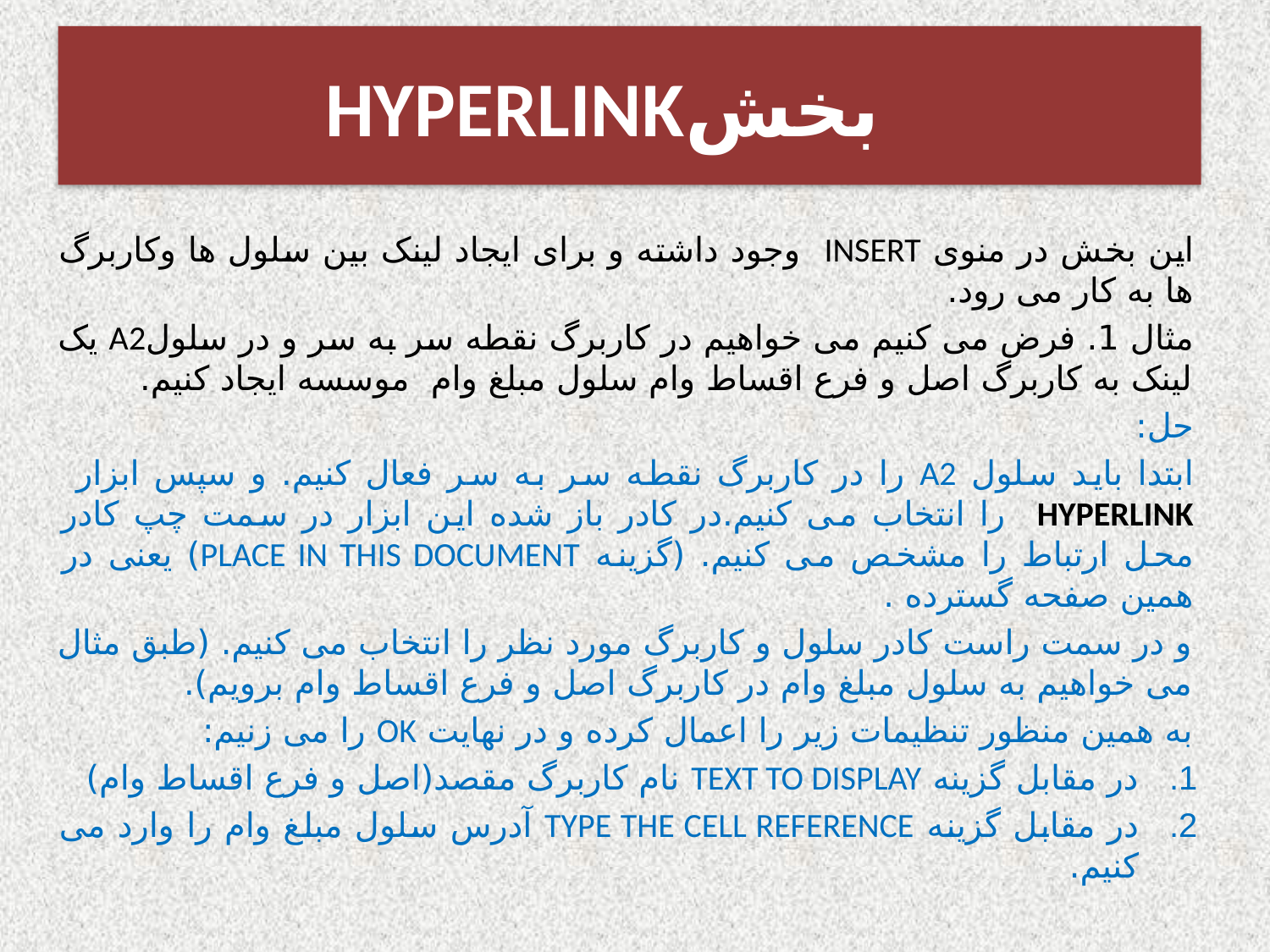

# HYPERLINKبخش
این بخش در منوی INSERT  وجود داشته و برای ایجاد لینک بین سلول ها وکاربرگ ها به کار می رود.
مثال 1. فرض می کنیم می خواهیم در کاربرگ نقطه سر به سر و در سلولA2 یک لینک به کاربرگ اصل و فرع اقساط وام سلول مبلغ وام  موسسه ایجاد کنیم.
حل:
ابتدا باید سلول A2 را در کاربرگ نقطه سر به سر فعال کنیم. و سپس ابزار  HYPERLINK  را انتخاب می کنیم.در کادر باز شده این ابزار در سمت چپ کادر محل ارتباط را مشخص می کنیم. (گزینه PLACE IN THIS DOCUMENT) یعنی در همین صفحه گسترده .
و در سمت راست کادر سلول و کاربرگ مورد نظر را انتخاب می کنیم. (طبق مثال می خواهیم به سلول مبلغ وام در کاربرگ اصل و فرع اقساط وام برویم).
به همین منظور تنظیمات زیر را اعمال کرده و در نهایت OK را می زنیم:
در مقابل گزینه TEXT TO DISPLAY نام کاربرگ مقصد(اصل و فرع اقساط وام)
در مقابل گزینه TYPE THE CELL REFERENCE آدرس سلول مبلغ وام را وارد می کنیم.